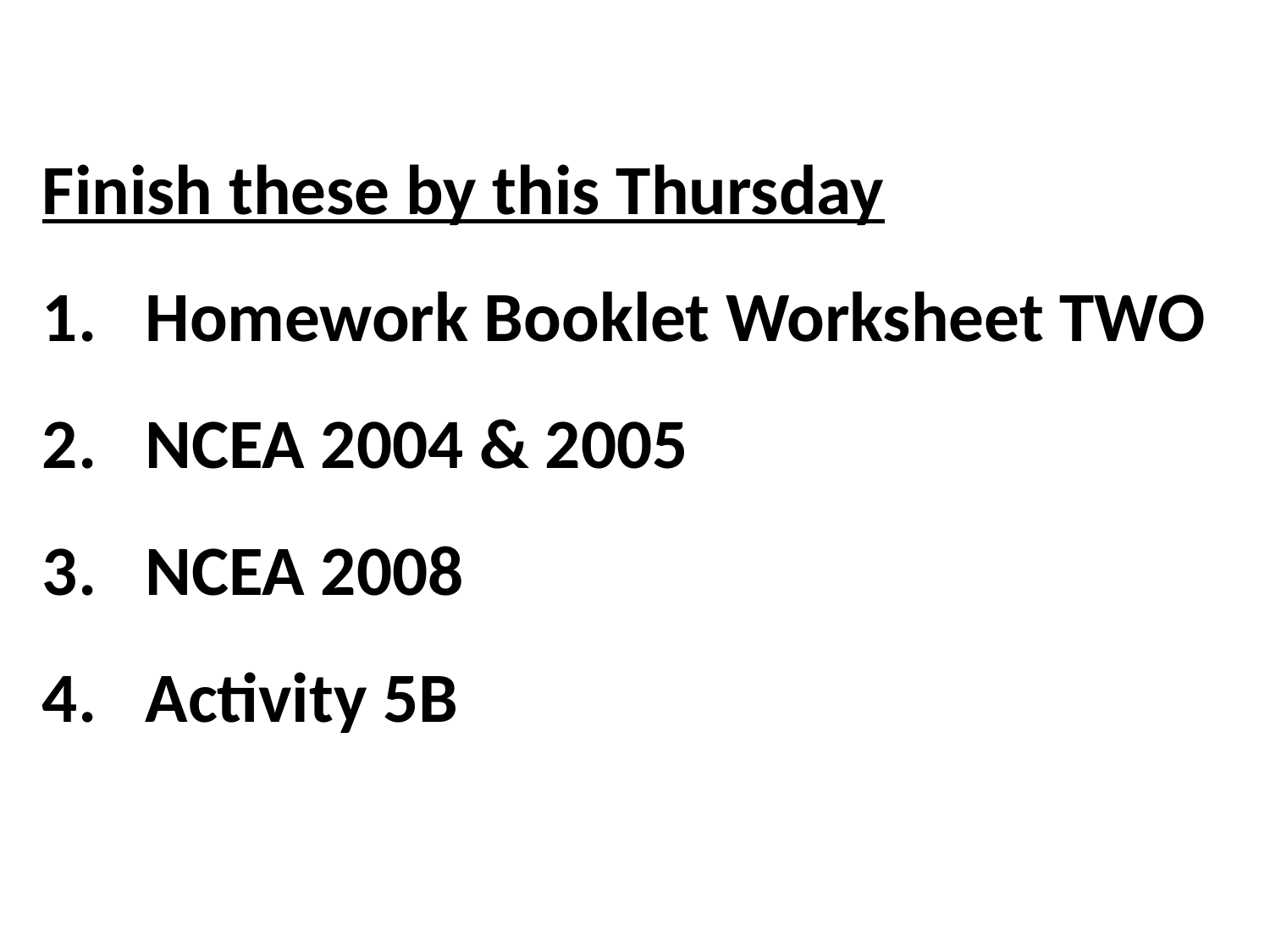

Finish these by this Thursday
Homework Booklet Worksheet TWO
NCEA 2004 & 2005
NCEA 2008
Activity 5B